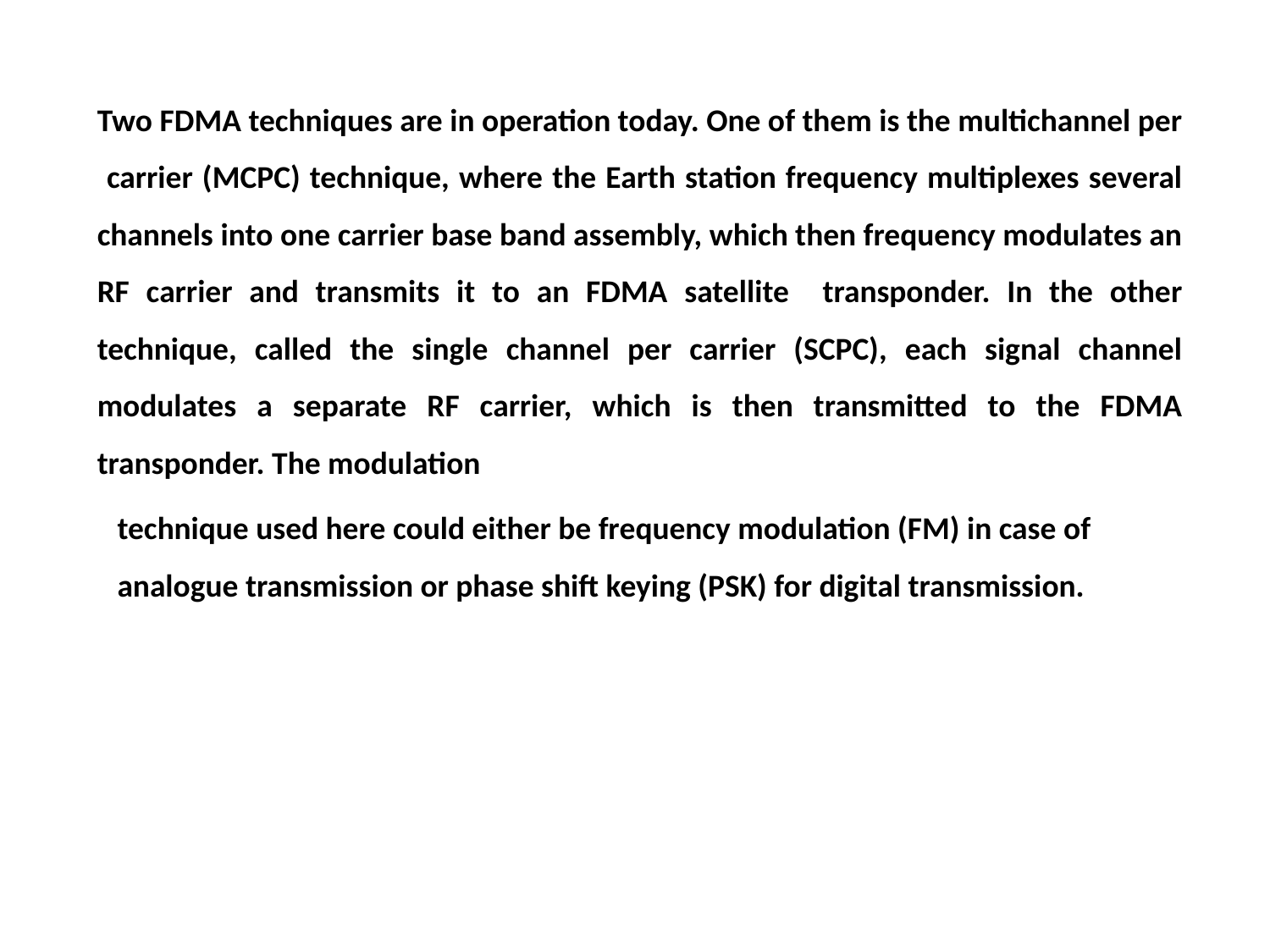

Two FDMA techniques are in operation today. One of them is the multichannel per  carrier (MCPC) technique, where the Earth station frequency multiplexes several channels into one carrier base band assembly, which then frequency modulates an RF carrier and transmits it to an FDMA satellite  transponder. In the other technique, called the single channel per carrier (SCPC), each signal channel modulates a separate RF carrier, which is then transmitted to the FDMA transponder. The modulation
technique used here could either be frequency modulation (FM) in case of analogue transmission or phase shift keying (PSK) for digital transmission.